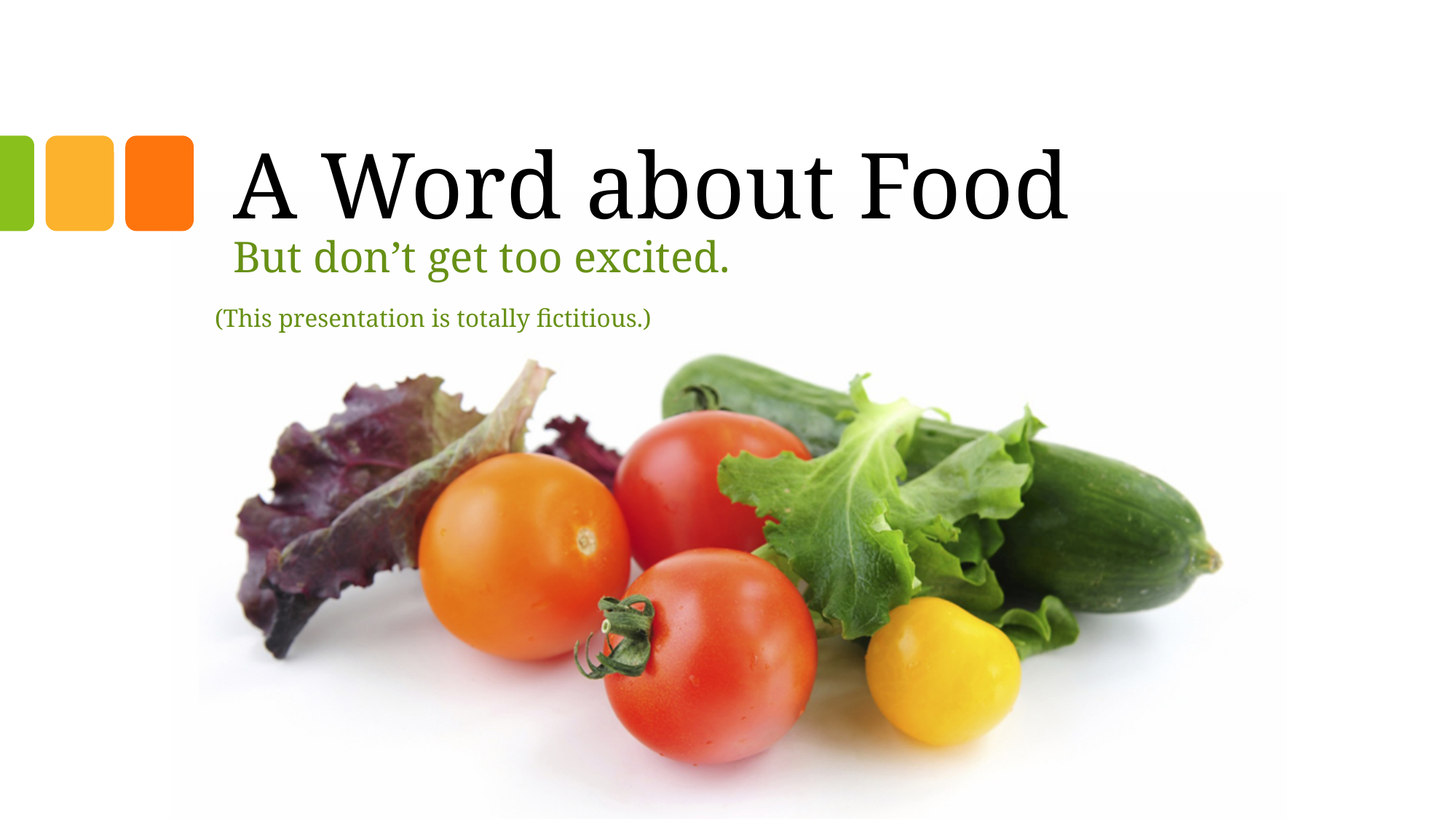

# A Word about Food
But don’t get too excited.
(This presentation is totally fictitious.)